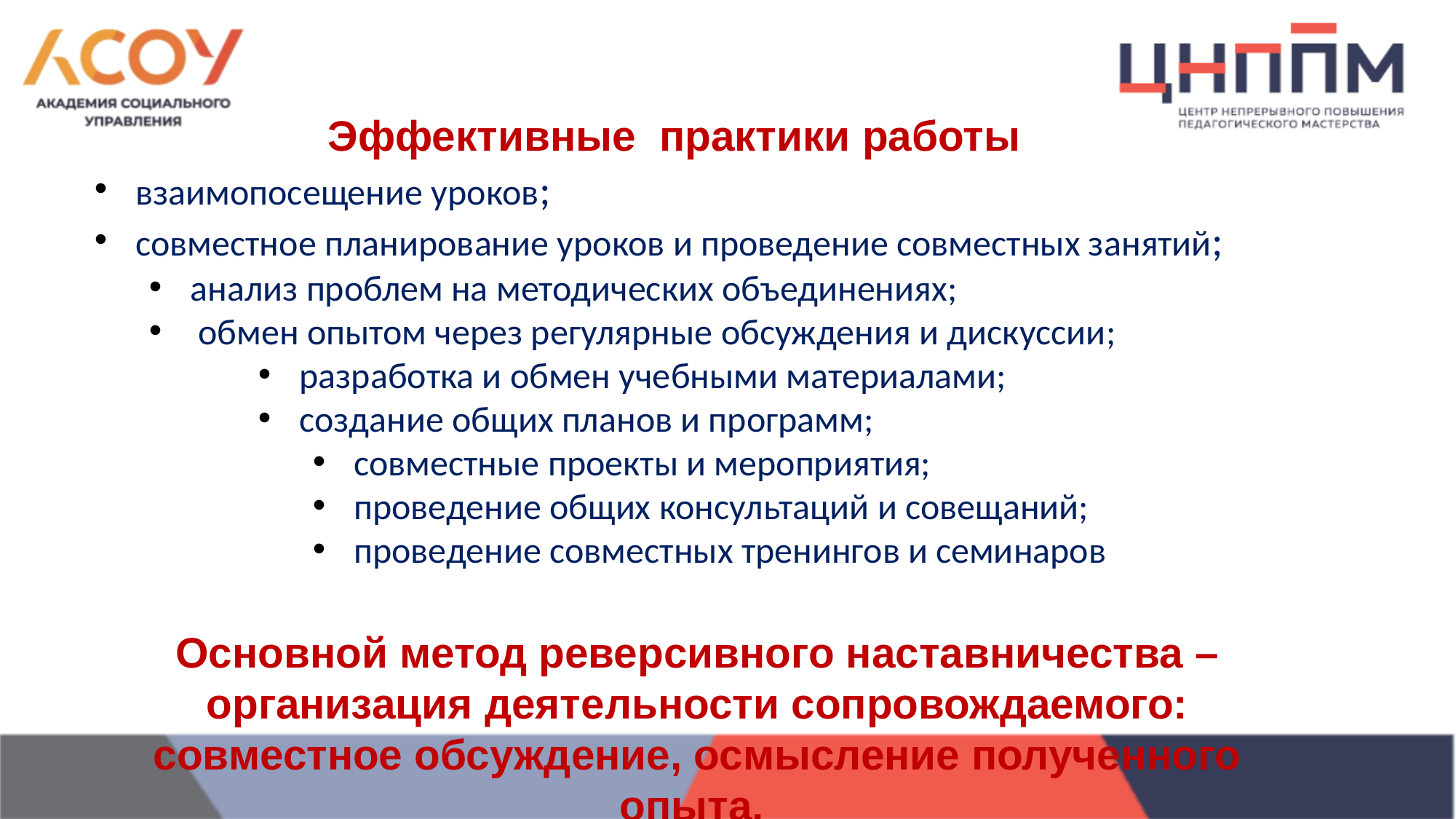

Эффективные  практики работы
взаимопосещение уроков;
совместное планирование уроков и проведение совместных занятий;
анализ проблем на методических объединениях;
 обмен опытом через регулярные обсуждения и дискуссии;
разработка и обмен учебными материалами;
создание общих планов и программ;
совместные проекты и мероприятия;
проведение общих консультаций и совещаний;
проведение совместных тренингов и семинаров

Основной метод реверсивного наставничества – организация деятельности сопровождаемого: совместное обсуждение, осмысление полученного опыта.